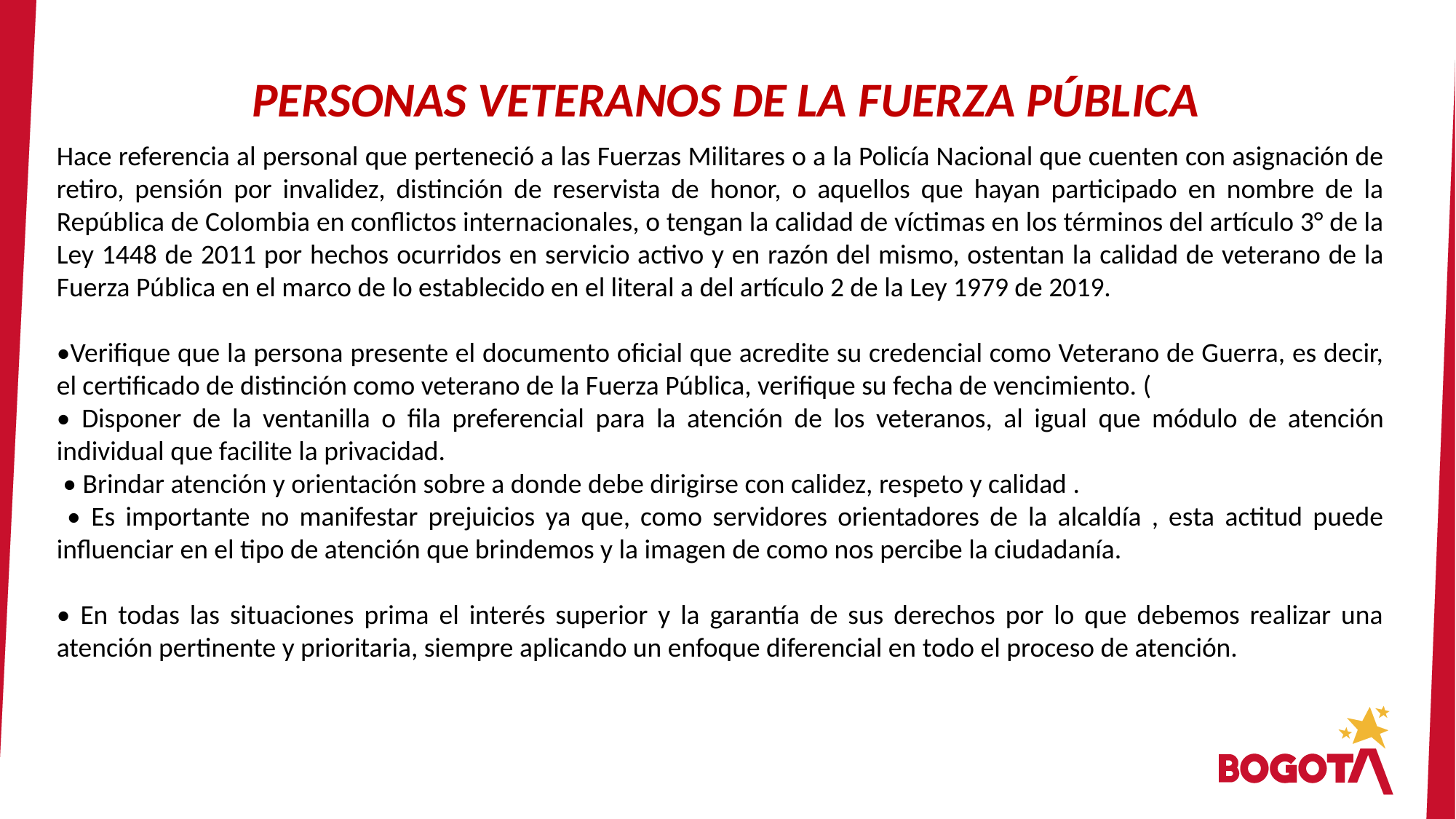

PERSONAS VETERANOS DE LA FUERZA PÚBLICA
Hace referencia al personal que perteneció a las Fuerzas Militares o a la Policía Nacional que cuenten con asignación de retiro, pensión por invalidez, distinción de reservista de honor, o aquellos que hayan participado en nombre de la República de Colombia en conflictos internacionales, o tengan la calidad de víctimas en los términos del artículo 3° de la Ley 1448 de 2011 por hechos ocurridos en servicio activo y en razón del mismo, ostentan la calidad de veterano de la Fuerza Pública en el marco de lo establecido en el literal a del artículo 2 de la Ley 1979 de 2019.

•Verifique que la persona presente el documento oficial que acredite su credencial como Veterano de Guerra, es decir, el certificado de distinción como veterano de la Fuerza Pública, verifique su fecha de vencimiento. (
• Disponer de la ventanilla o fila preferencial para la atención de los veteranos, al igual que módulo de atención individual que facilite la privacidad.
 • Brindar atención y orientación sobre a donde debe dirigirse con calidez, respeto y calidad .
 • Es importante no manifestar prejuicios ya que, como servidores orientadores de la alcaldía , esta actitud puede influenciar en el tipo de atención que brindemos y la imagen de como nos percibe la ciudadanía.

• En todas las situaciones prima el interés superior y la garantía de sus derechos por lo que debemos realizar una atención pertinente y prioritaria, siempre aplicando un enfoque diferencial en todo el proceso de atención.